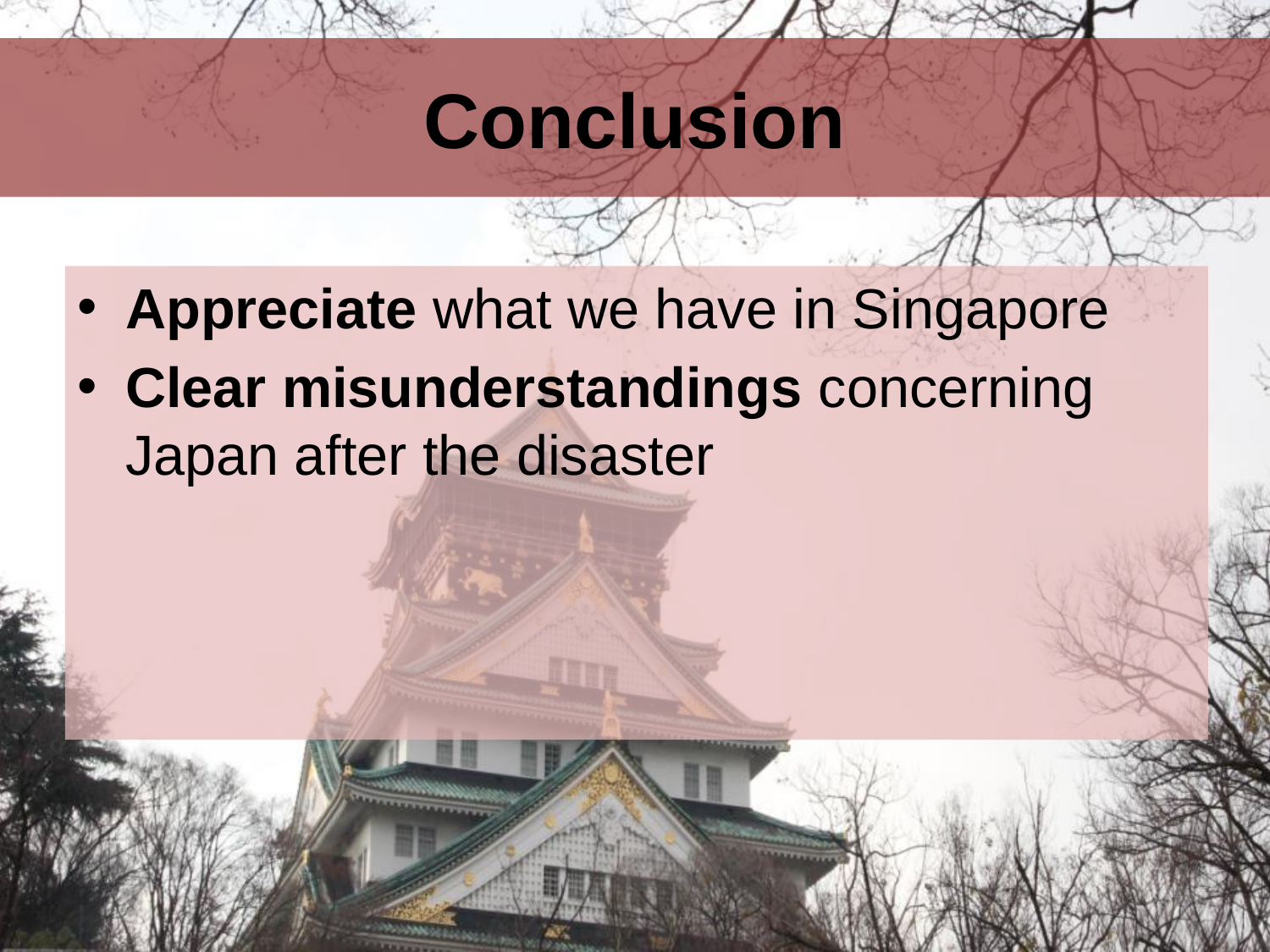

# Conclusion
Appreciate what we have in Singapore
Clear misunderstandings concerning Japan after the disaster